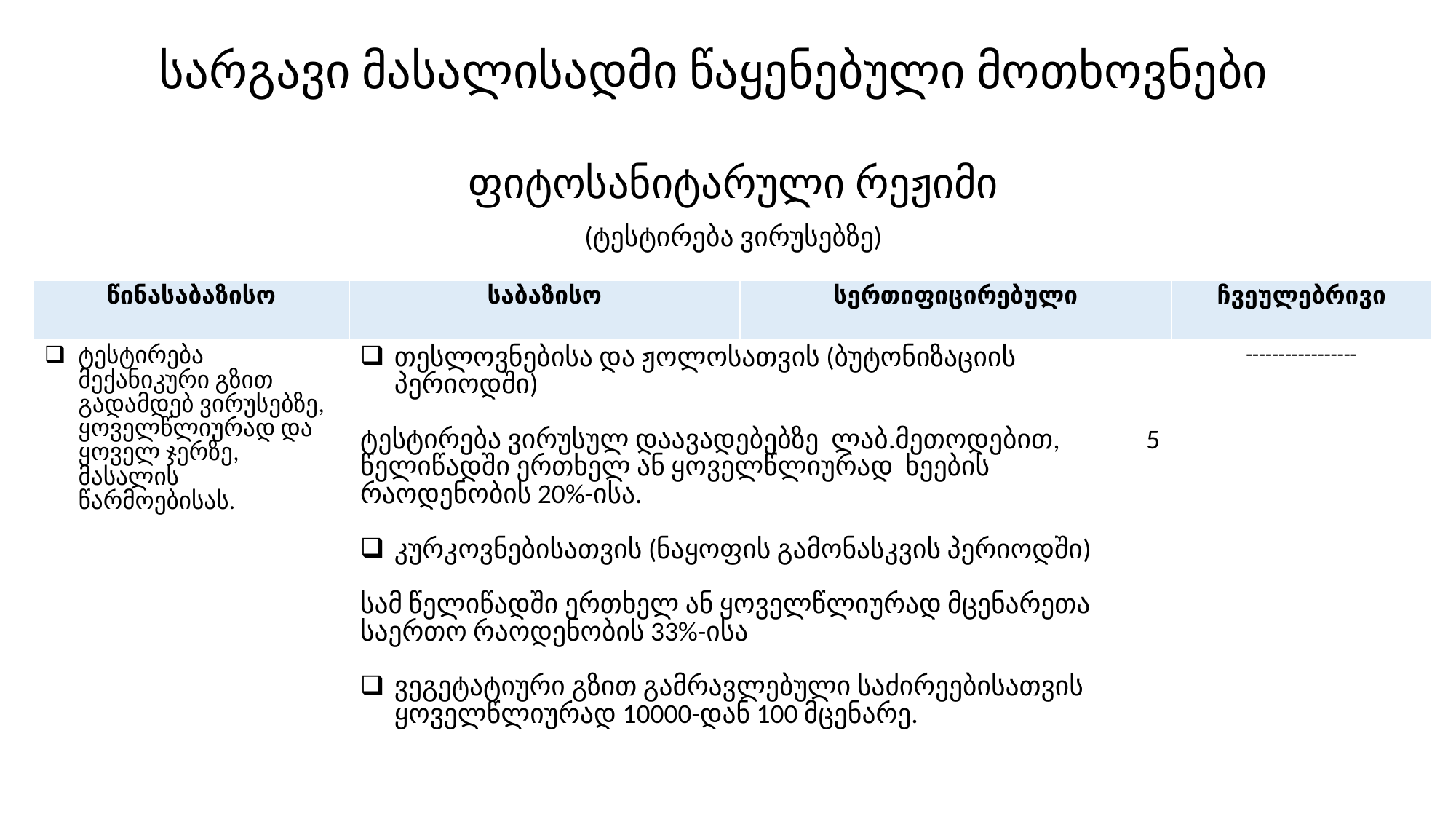

# სარგავი მასალისადმი წაყენებული მოთხოვნები
ფიტოსანიტარული რეჟიმი
(ტესტირება ვირუსებზე)

| წინასაბაზისო | საბაზისო | სერთიფიცირებული | ჩვეულებრივი |
| --- | --- | --- | --- |
| ტესტირება მექანიკური გზით გადამდებ ვირუსებზე, ყოველწლიურად და ყოველ ჯერზე, მასალის წარმოებისას. | თესლოვნებისა და ჟოლოსათვის (ბუტონიზაციის პერიოდში) ტესტირება ვირუსულ დაავადებებზე ლაბ.მეთოდებით, 5 წელიწადში ერთხელ ან ყოველწლიურად ხეების რაოდენობის 20%-ისა. კურკოვნებისათვის (ნაყოფის გამონასკვის პერიოდში) სამ წელიწადში ერთხელ ან ყოველწლიურად მცენარეთა საერთო რაოდენობის 33%-ისა ვეგეტატიური გზით გამრავლებული საძირეებისათვის ყოველწლიურად 10000-დან 100 მცენარე. |  | ----------------- |